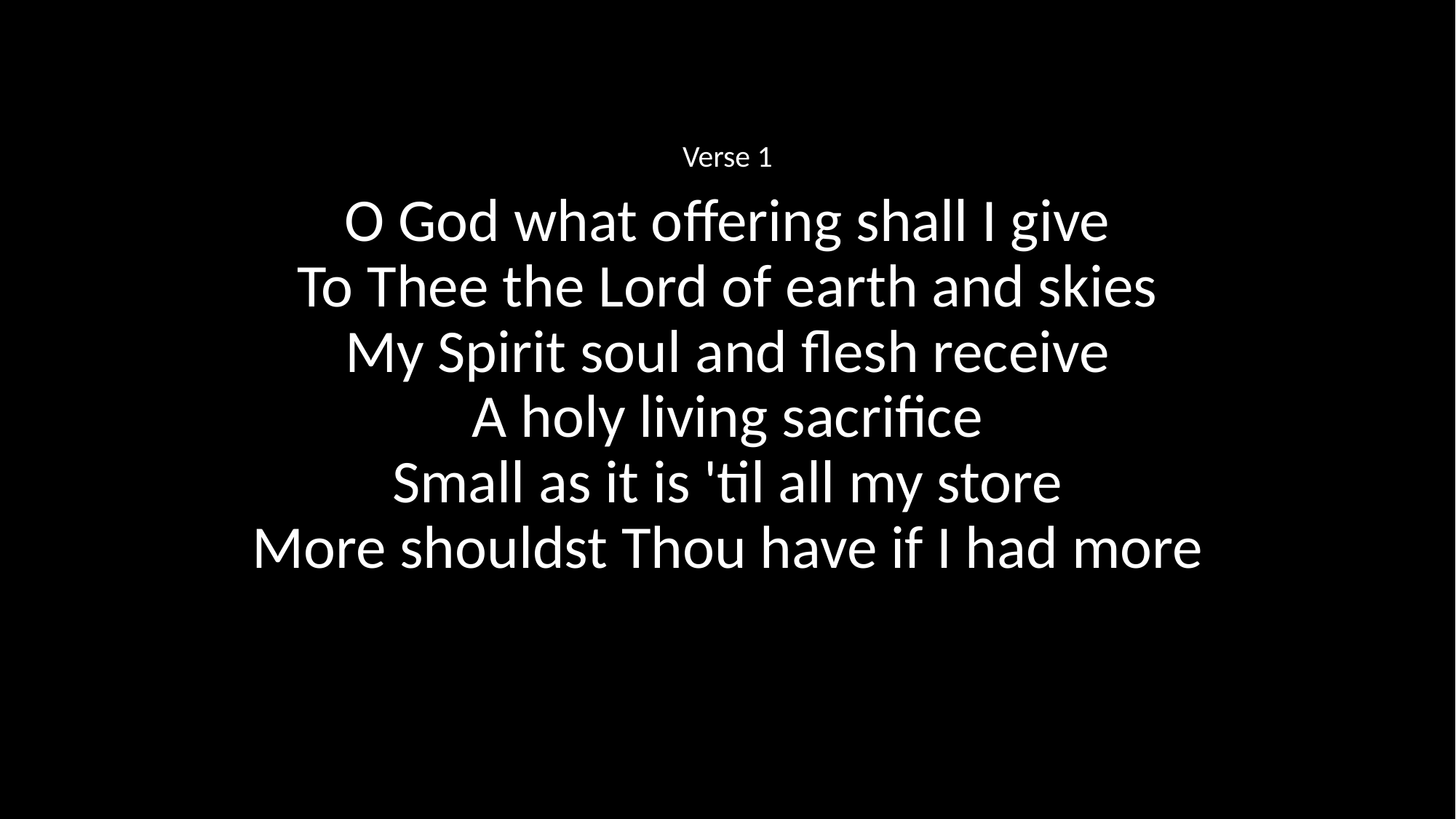

Verse 1
O God what offering shall I give
To Thee the Lord of earth and skies
My Spirit soul and flesh receive
A holy living sacrifice
Small as it is 'til all my store
More shouldst Thou have if I had more